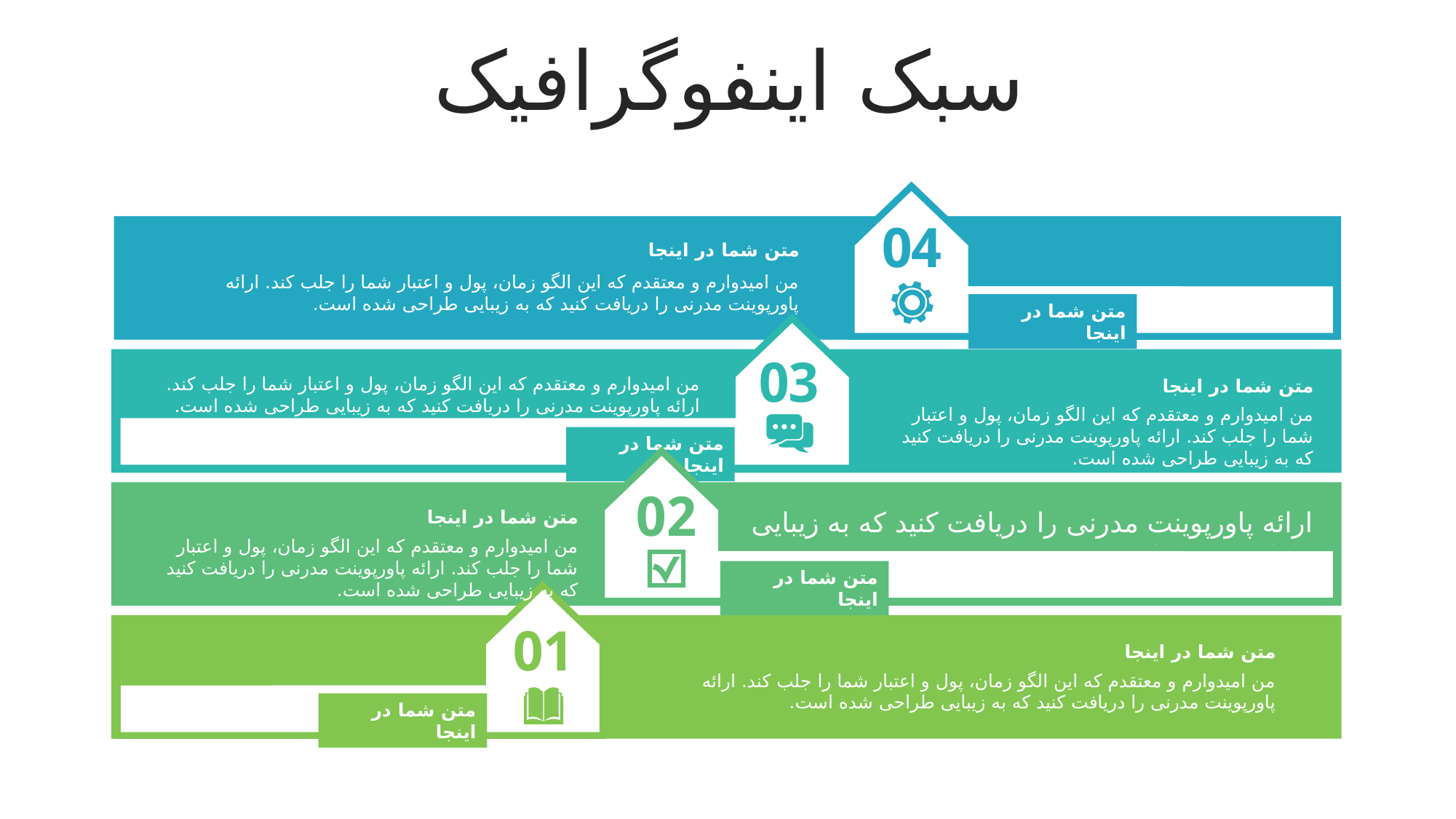

سبک اینفوگرافیک

04

متن شما در اینجا
من امیدوارم و معتقدم که این الگو زمان، پول و اعتبار شما را جلب کند. ارائه پاورپوینت مدرنی را دریافت کنید که به زیبایی طراحی شده است.

متن شما در اینجا
03

من امیدوارم و معتقدم که این الگو زمان، پول و اعتبار شما را جلب کند. ارائه پاورپوینت مدرنی را دریافت کنید که به زیبایی طراحی شده است.
متن شما در اینجا
من امیدوارم و معتقدم که این الگو زمان، پول و اعتبار شما را جلب کند. ارائه پاورپوینت مدرنی را دریافت کنید که به زیبایی طراحی شده است.

متن شما در اینجا
02

ارائه پاورپوینت مدرنی را دریافت کنید که به زیبایی طراحی شده است.
متن شما در اینجا
من امیدوارم و معتقدم که این الگو زمان، پول و اعتبار شما را جلب کند. ارائه پاورپوینت مدرنی را دریافت کنید که به زیبایی طراحی شده است.

متن شما در اینجا
01

متن شما در اینجا
من امیدوارم و معتقدم که این الگو زمان، پول و اعتبار شما را جلب کند. ارائه پاورپوینت مدرنی را دریافت کنید که به زیبایی طراحی شده است.

متن شما در اینجا